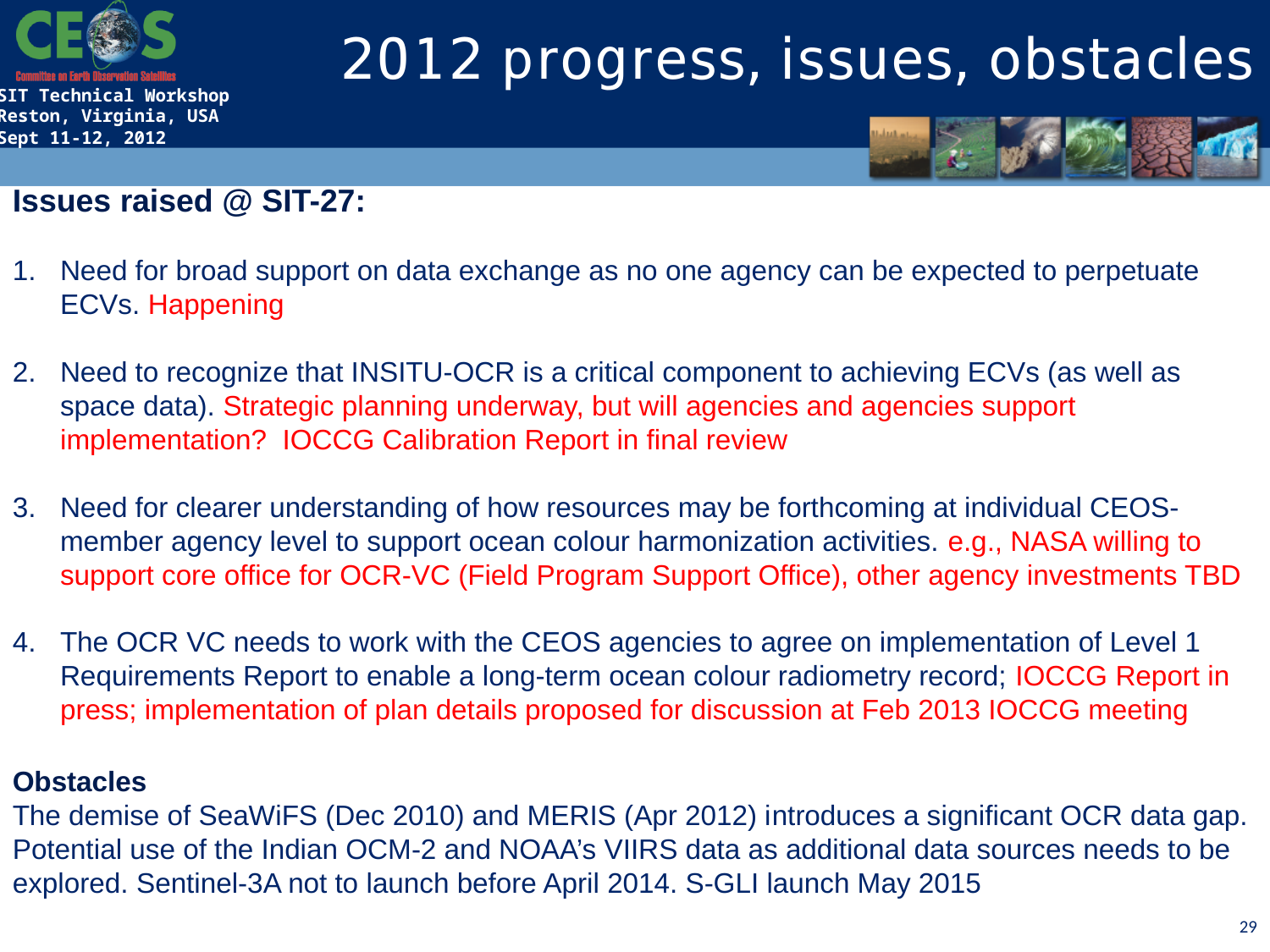

2012 progress, issues, obstacles
Issues raised @ SIT-27:

Need for broad support on data exchange as no one agency can be expected to perpetuate ECVs. Happening

Need to recognize that INSITU-OCR is a critical component to achieving ECVs (as well as space data). Strategic planning underway, but will agencies and agencies support implementation?  IOCCG Calibration Report in final review

Need for clearer understanding of how resources may be forthcoming at individual CEOS-member agency level to support ocean colour harmonization activities. e.g., NASA willing to support core office for OCR-VC (Field Program Support Office), other agency investments TBD

The OCR VC needs to work with the CEOS agencies to agree on implementation of Level 1 Requirements Report to enable a long-term ocean colour radiometry record; IOCCG Report in press; implementation of plan details proposed for discussion at Feb 2013 IOCCG meeting

Obstacles
The demise of SeaWiFS (Dec 2010) and MERIS (Apr 2012) introduces a significant OCR data gap. Potential use of the Indian OCM-2 and NOAA’s VIIRS data as additional data sources needs to be explored. Sentinel-3A not to launch before April 2014. S-GLI launch May 2015

29